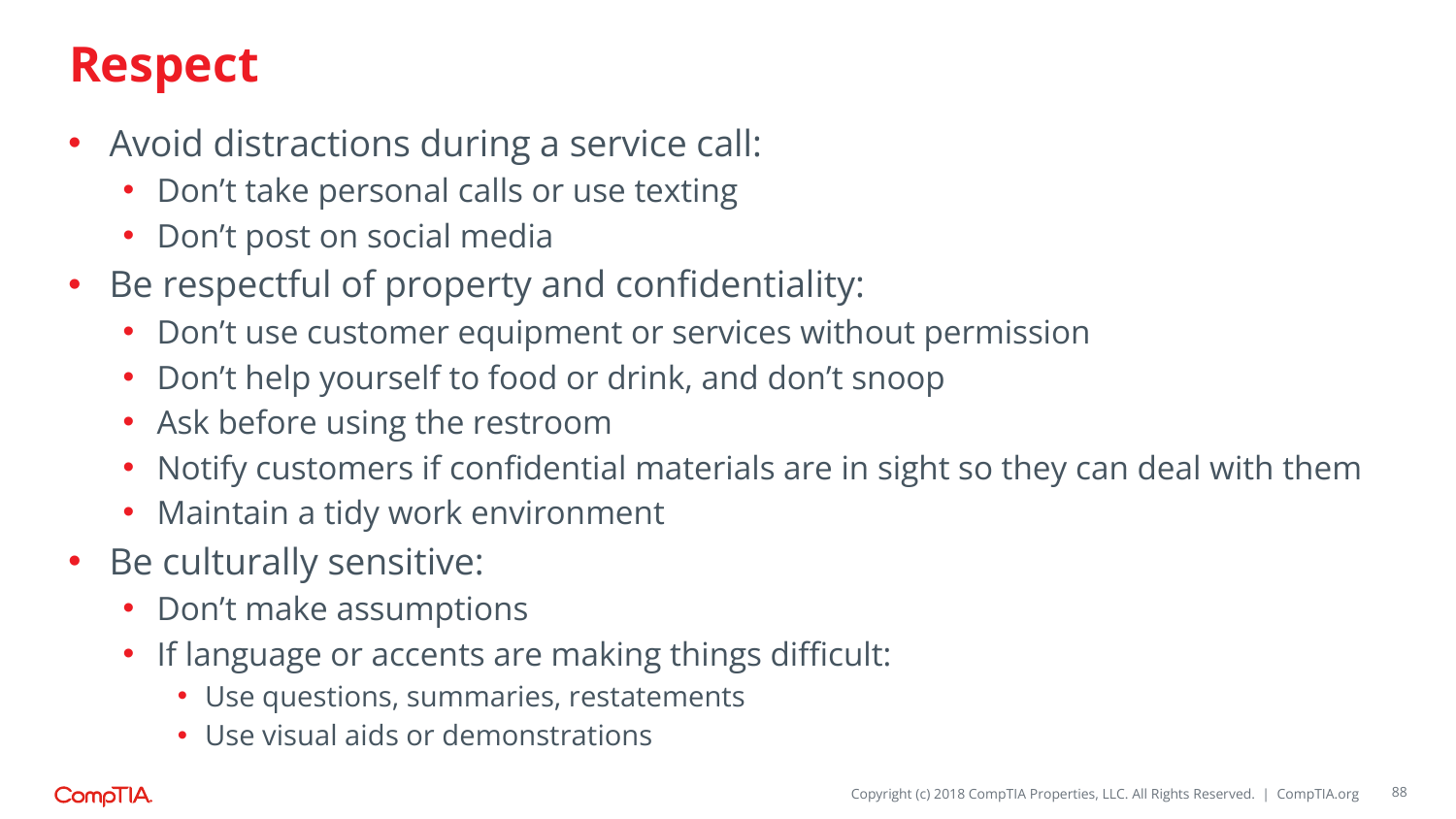

# Respect
Avoid distractions during a service call:
Don’t take personal calls or use texting
Don’t post on social media
Be respectful of property and confidentiality:
Don’t use customer equipment or services without permission
Don’t help yourself to food or drink, and don’t snoop
Ask before using the restroom
Notify customers if confidential materials are in sight so they can deal with them
Maintain a tidy work environment
Be culturally sensitive:
Don’t make assumptions
If language or accents are making things difficult:
Use questions, summaries, restatements
Use visual aids or demonstrations
88